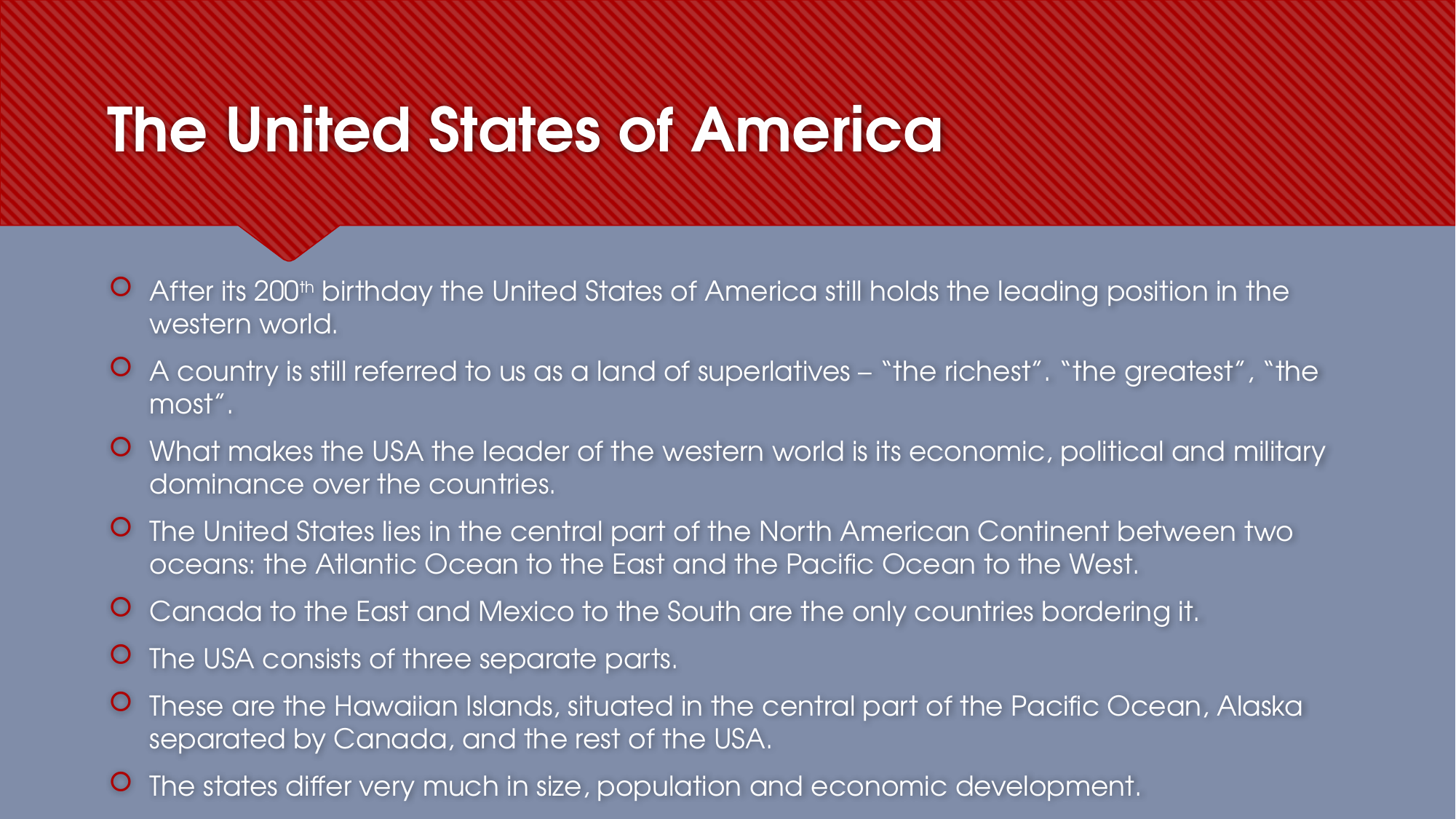

# The United States of America
After its 200th birthday the United States of America still holds the leading position in the western world.
A country is still referred to us as a land of superlatives – “the richest”. “the greatest”, “the most”.
What makes the USA the leader of the western world is its economic, political and military dominance over the countries.
The United States lies in the central part of the North American Continent between two oceans: the Atlantic Ocean to the East and the Pacific Ocean to the West.
Canada to the East and Mexico to the South are the only countries bordering it.
The USA consists of three separate parts.
These are the Hawaiian Islands, situated in the central part of the Pacific Ocean, Alaska separated by Canada, and the rest of the USA.
The states differ very much in size, population and economic development.